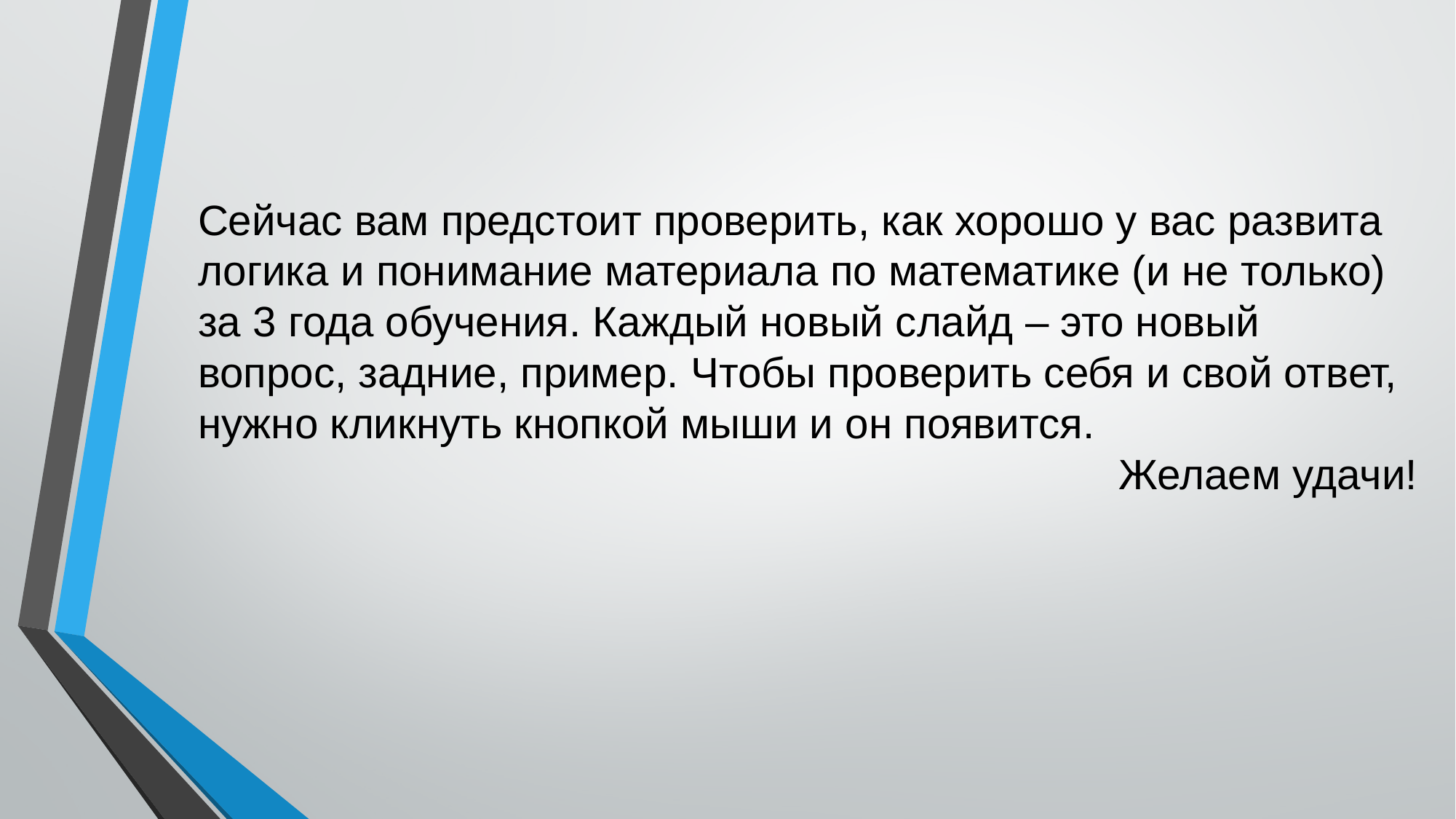

Сейчас вам предстоит проверить, как хорошо у вас развита логика и понимание материала по математике (и не только) за 3 года обучения. Каждый новый слайд – это новый вопрос, задние, пример. Чтобы проверить себя и свой ответ, нужно кликнуть кнопкой мыши и он появится.
Желаем удачи!